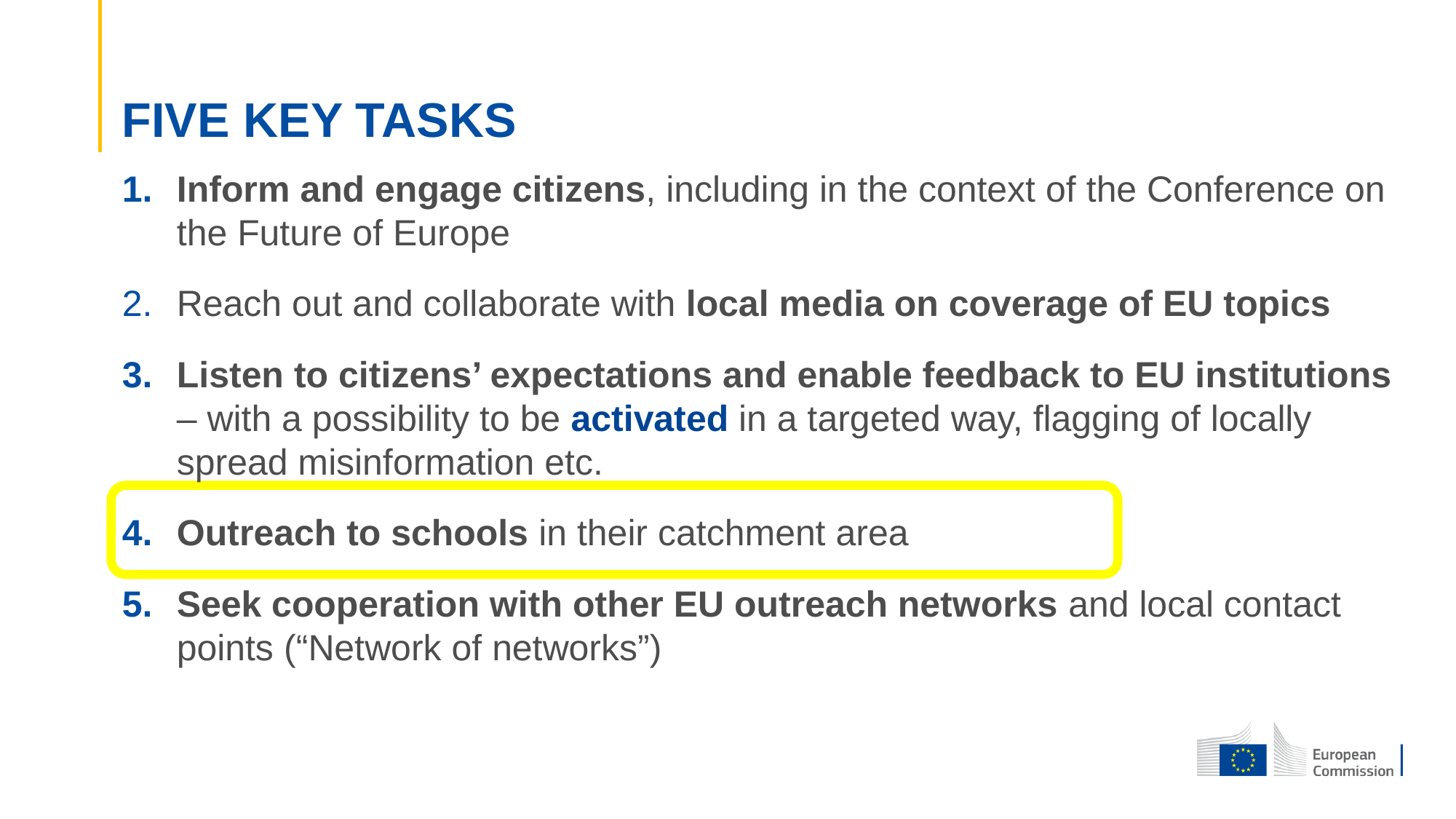

# FIVE KEY TASKS
Inform and engage citizens, including in the context of the Conference on the Future of Europe
Reach out and collaborate with local media on coverage of EU topics
Listen to citizens’ expectations and enable feedback to EU institutions – with a possibility to be activated in a targeted way, flagging of locally spread misinformation etc.
Outreach to schools in their catchment area
Seek cooperation with other EU outreach networks and local contact points (“Network of networks”)